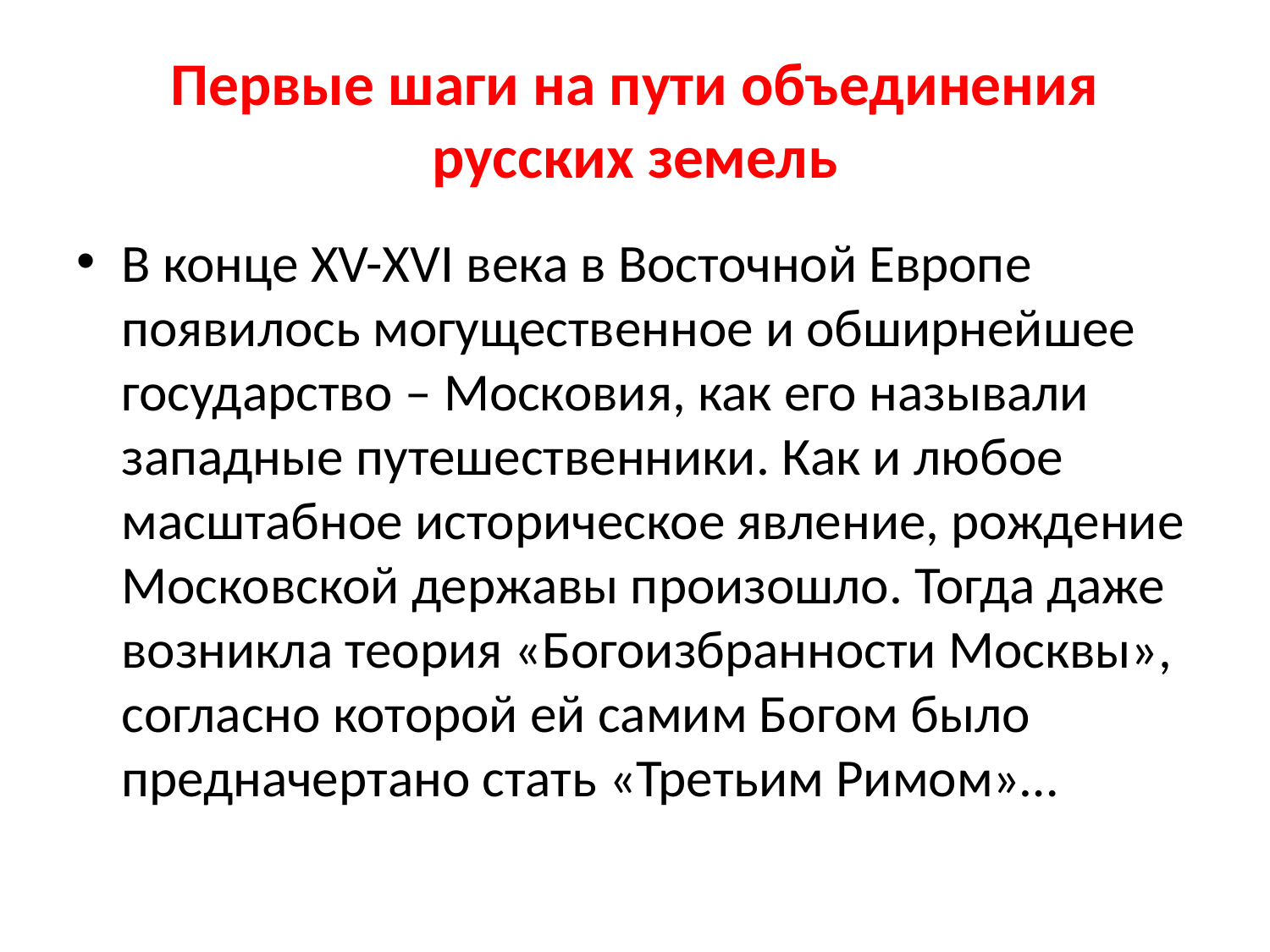

# Первые шаги на пути объединения русских земель
В конце XV-XVI века в Восточной Европе появилось могущественное и обширнейшее государство – Московия, как его называли западные путешественники. Как и любое масштабное историческое явление, рождение Московской державы произошло. Тогда даже возникла теория «Богоизбранности Москвы», согласно которой ей самим Богом было предначертано стать «Третьим Римом»…